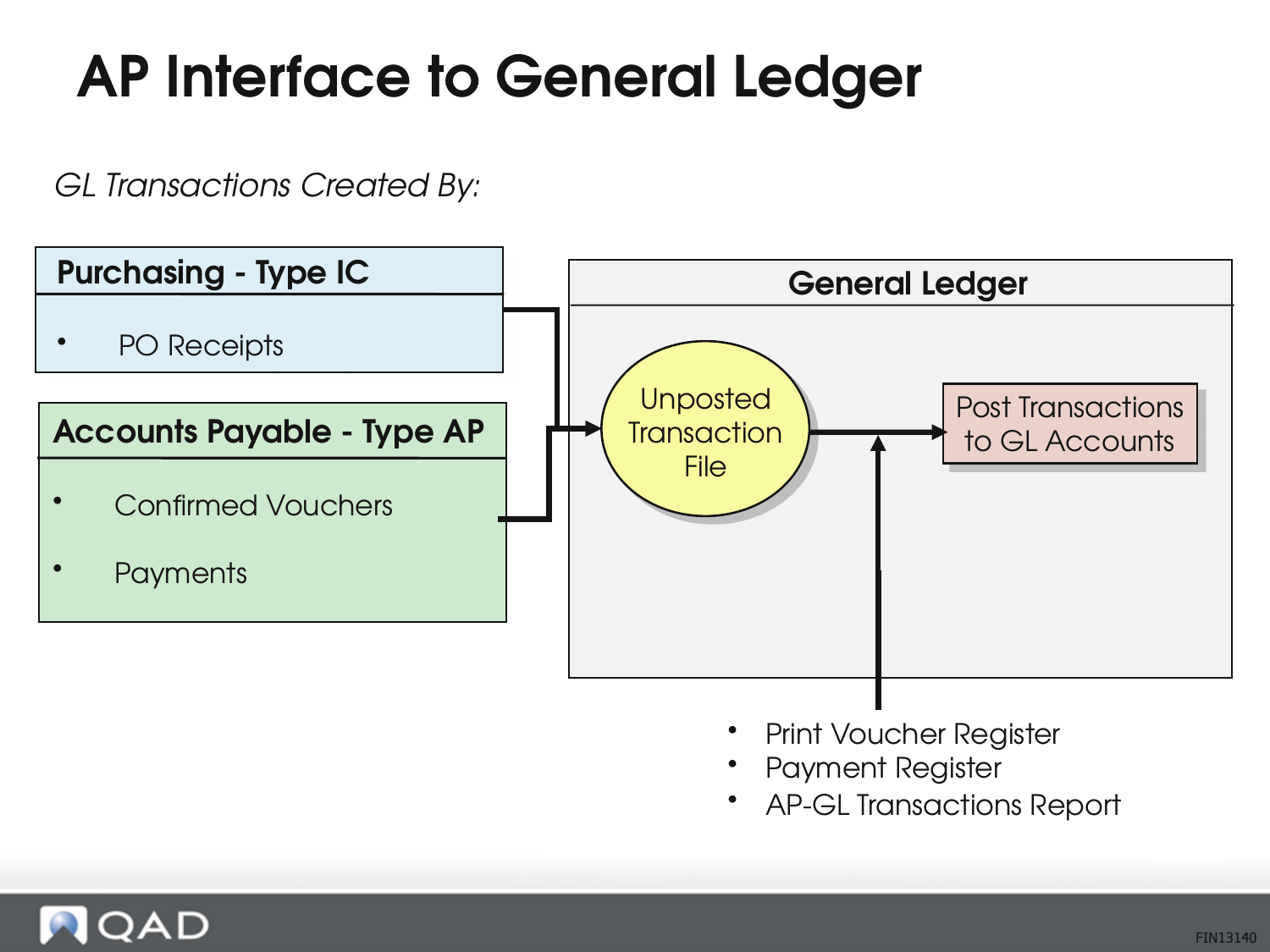

# AP Interface to General Ledger
GL Transactions Created By:
Purchasing - Type IC

	PO Receipts

General Ledger

Unposted
Transaction
File
Post Transactions
to GL Accounts

Accounts Payable - Type AP

	Confirmed Vouchers

	Payments

 Print Voucher Register
 Payment Register
 AP-GL Transactions Report
FIN13140